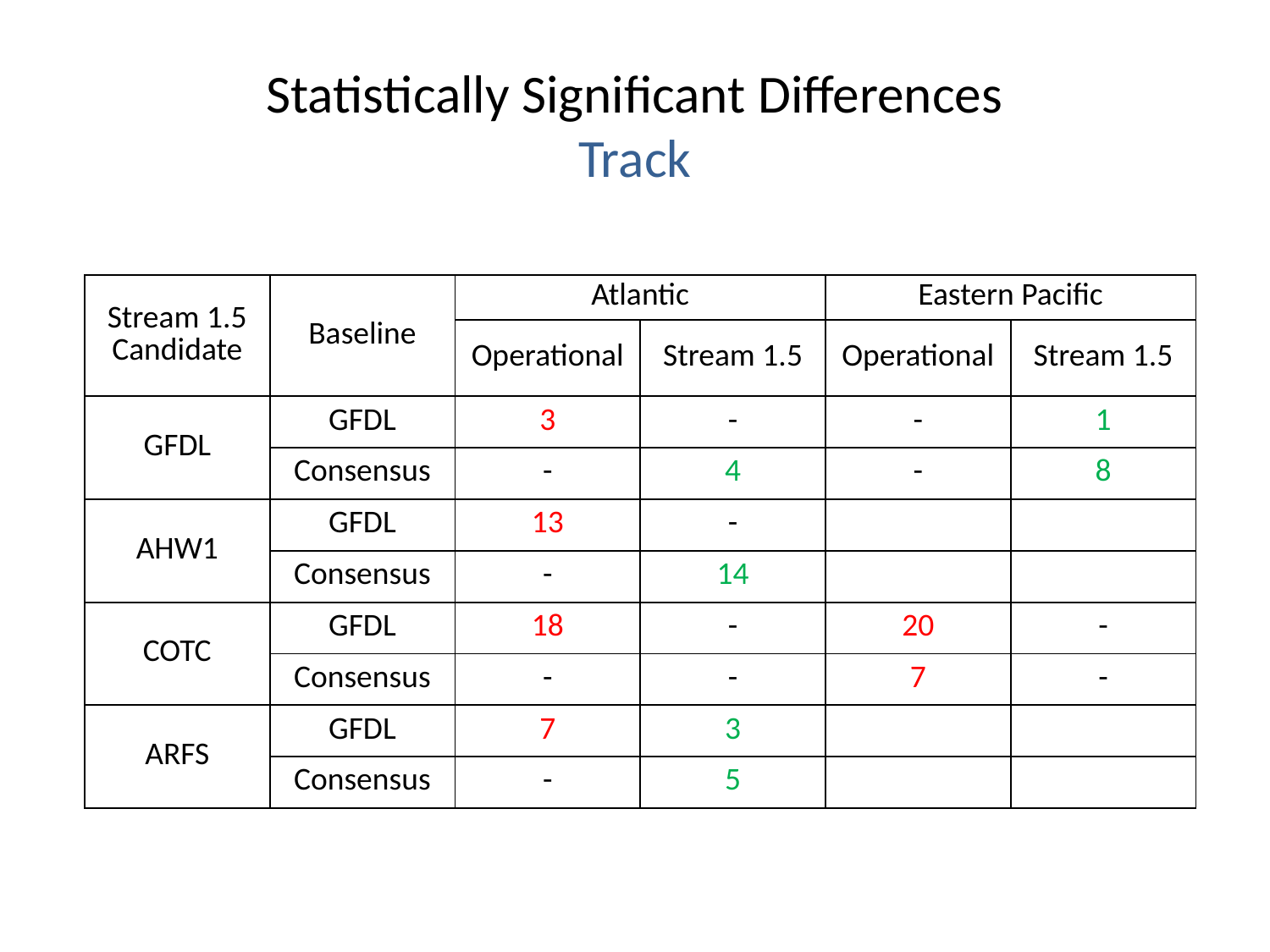

# Statistically Significant Differences Track
| Stream 1.5 Candidate | Baseline | Atlantic |  | Eastern Pacific |  |
| --- | --- | --- | --- | --- | --- |
|  |  | Operational | Stream 1.5 | Operational | Stream 1.5 |
| GFDL | GFDL | 3 | - | - | 1 |
|  | Consensus | - | 4 | - | 8 |
| AHW1 | GFDL | 13 | - |  |  |
|  | Consensus | - | 14 |  |  |
| COTC | GFDL | 18 | - | 20 | - |
|  | Consensus | - | - | 7 | - |
| ARFS | GFDL | 7 | 3 |  |  |
|  | Consensus | - | 5 |  |  |